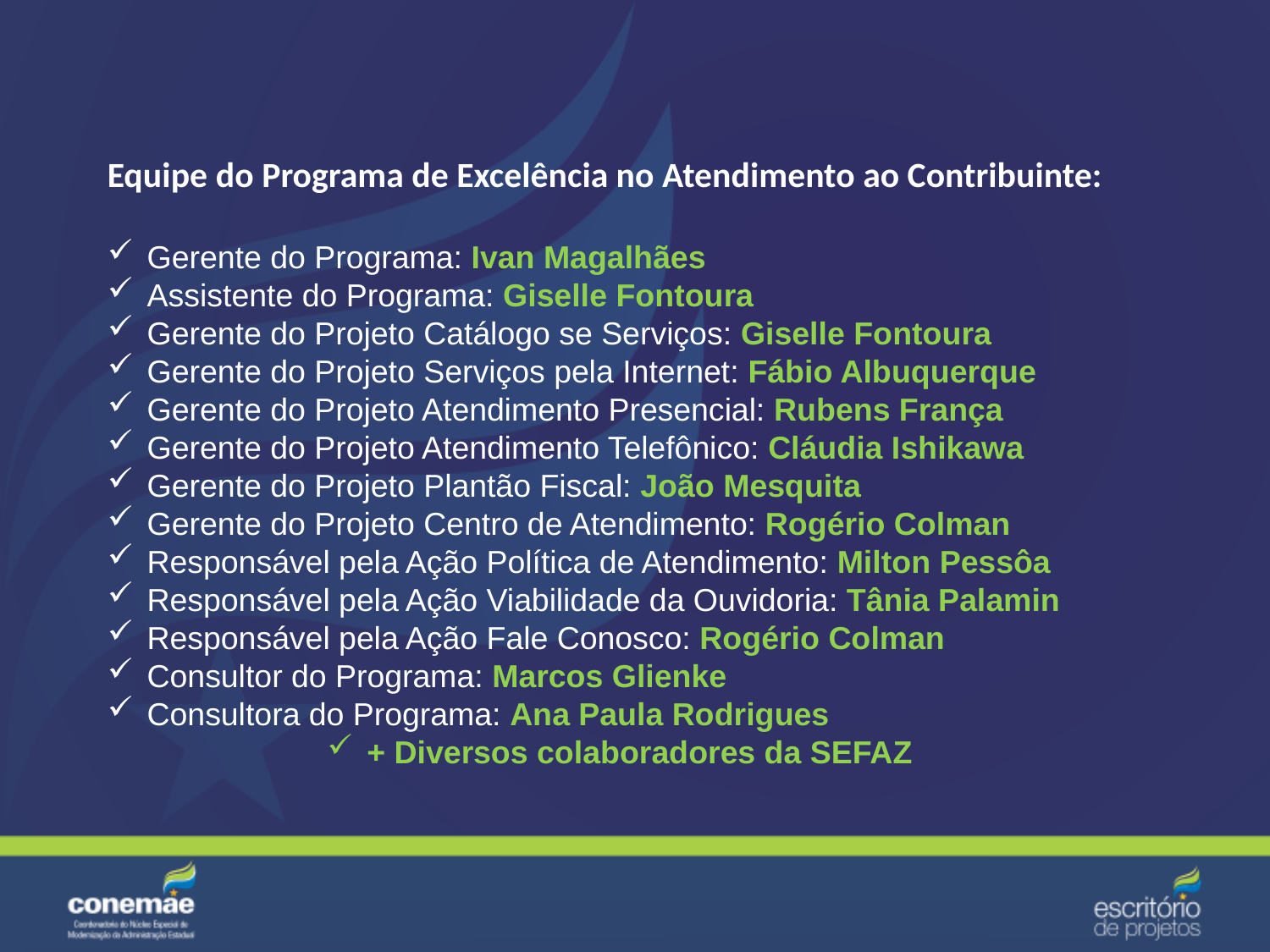

Equipe do Programa de Excelência no Atendimento ao Contribuinte:

Gerente do Programa: Ivan Magalhães
Assistente do Programa: Giselle Fontoura
Gerente do Projeto Catálogo se Serviços: Giselle Fontoura
Gerente do Projeto Serviços pela Internet: Fábio Albuquerque
Gerente do Projeto Atendimento Presencial: Rubens França
Gerente do Projeto Atendimento Telefônico: Cláudia Ishikawa
Gerente do Projeto Plantão Fiscal: João Mesquita
Gerente do Projeto Centro de Atendimento: Rogério Colman
Responsável pela Ação Política de Atendimento: Milton Pessôa
Responsável pela Ação Viabilidade da Ouvidoria: Tânia Palamin
Responsável pela Ação Fale Conosco: Rogério Colman
Consultor do Programa: Marcos Glienke
Consultora do Programa: Ana Paula Rodrigues
+ Diversos colaboradores da SEFAZ